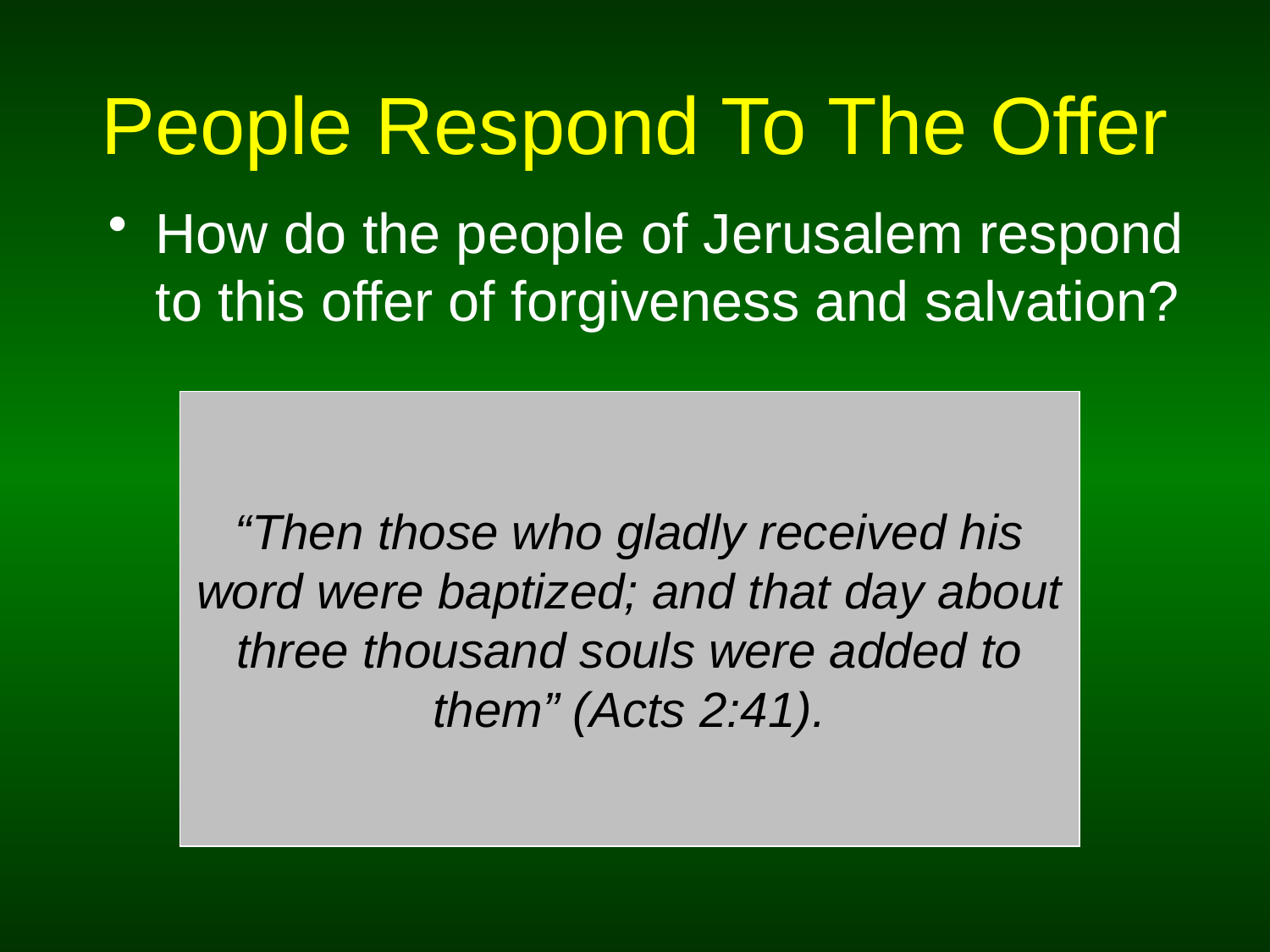

# People Respond To The Offer
How do the people of Jerusalem respond to this offer of forgiveness and salvation?
“Then those who gladly received his word were baptized; and that day about three thousand souls were added to them” (Acts 2:41).